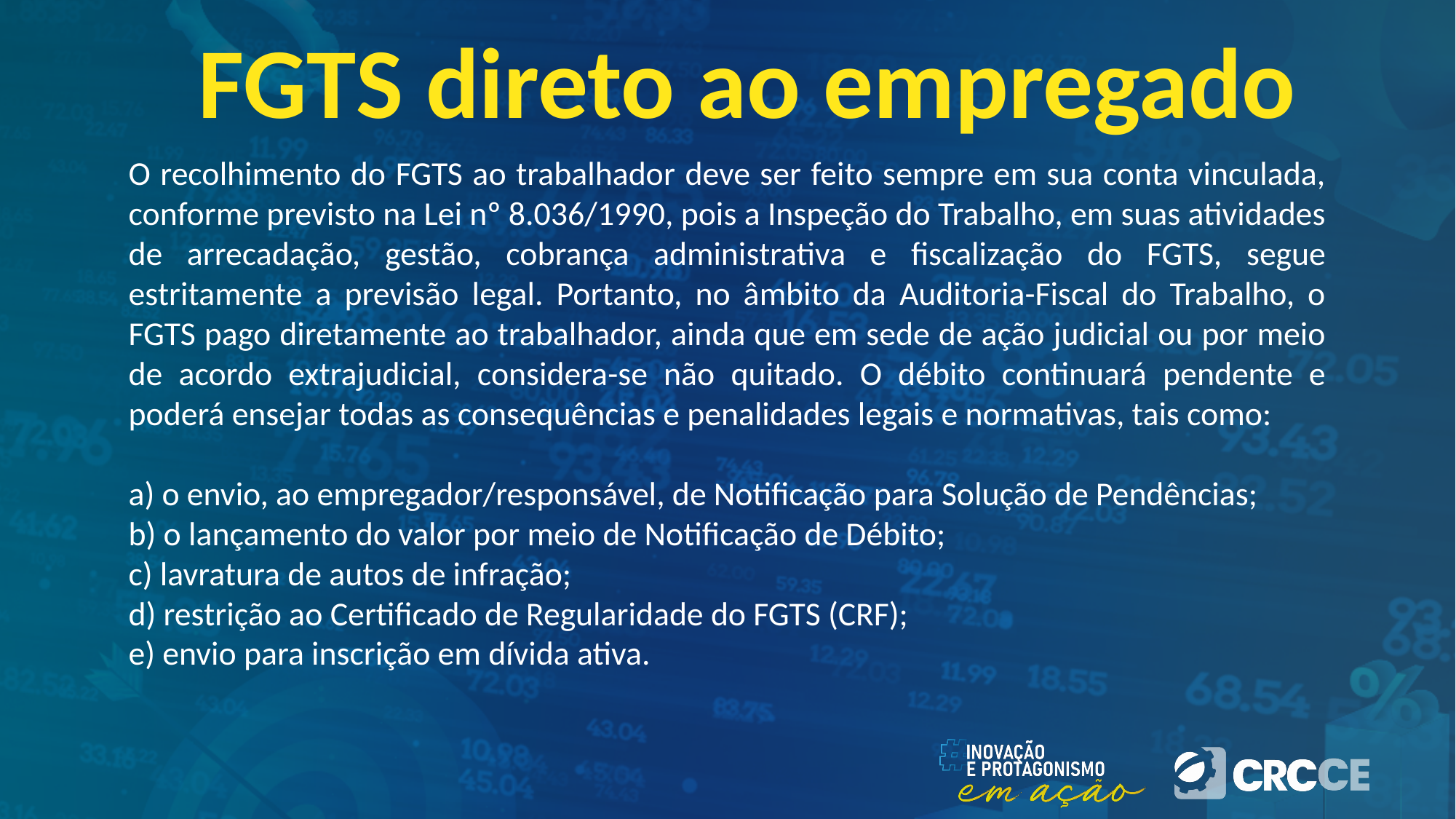

# FGTS direto ao empregado
O recolhimento do FGTS ao trabalhador deve ser feito sempre em sua conta vinculada, conforme previsto na Lei nº 8.036/1990, pois a Inspeção do Trabalho, em suas atividades de arrecadação, gestão, cobrança administrativa e fiscalização do FGTS, segue estritamente a previsão legal. Portanto, no âmbito da Auditoria-Fiscal do Trabalho, o FGTS pago diretamente ao trabalhador, ainda que em sede de ação judicial ou por meio de acordo extrajudicial, considera-se não quitado. O débito continuará pendente e poderá ensejar todas as consequências e penalidades legais e normativas, tais como:

a) o envio, ao empregador/responsável, de Notificação para Solução de Pendências;
b) o lançamento do valor por meio de Notificação de Débito;
c) lavratura de autos de infração;
d) restrição ao Certificado de Regularidade do FGTS (CRF);
e) envio para inscrição em dívida ativa.